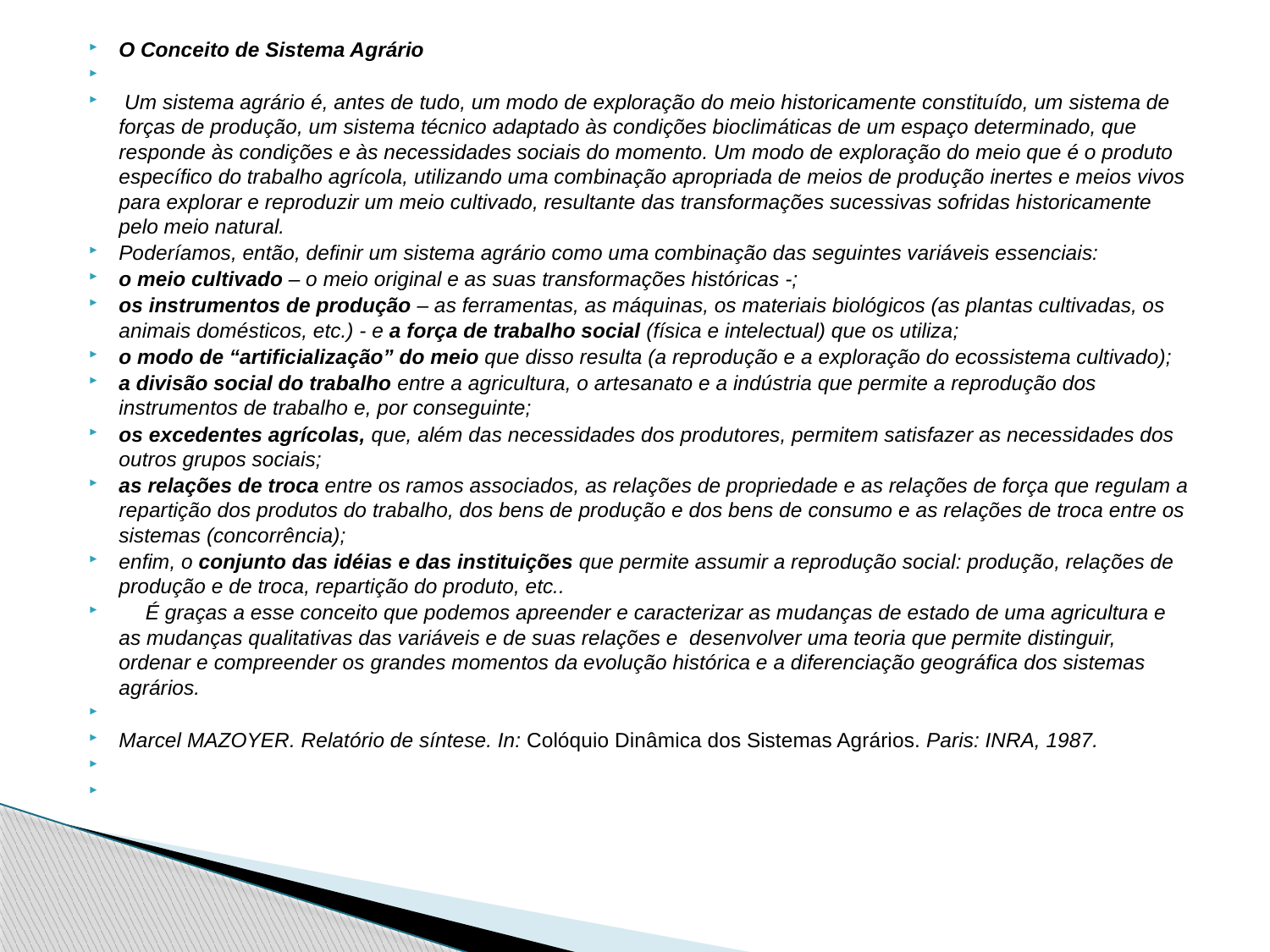

O Conceito de Sistema Agrário

 Um sistema agrário é, antes de tudo, um modo de exploração do meio historicamente constituído, um sistema de forças de produção, um sistema técnico adaptado às condições bioclimáticas de um espaço determinado, que responde às condições e às necessidades sociais do momento. Um modo de exploração do meio que é o produto específico do trabalho agrícola, utilizando uma combinação apropriada de meios de produção inertes e meios vivos para explorar e reproduzir um meio cultivado, resultante das transformações sucessivas sofridas historicamente pelo meio natural.
Poderíamos, então, definir um sistema agrário como uma combinação das seguintes variáveis essenciais:
o meio cultivado – o meio original e as suas transformações históricas -;
os instrumentos de produção – as ferramentas, as máquinas, os materiais biológicos (as plantas cultivadas, os animais domésticos, etc.) - e a força de trabalho social (física e intelectual) que os utiliza;
o modo de “artificialização” do meio que disso resulta (a reprodução e a exploração do ecossistema cultivado);
a divisão social do trabalho entre a agricultura, o artesanato e a indústria que permite a reprodução dos instrumentos de trabalho e, por conseguinte;
os excedentes agrícolas, que, além das necessidades dos produtores, permitem satisfazer as necessidades dos outros grupos sociais;
as relações de troca entre os ramos associados, as relações de propriedade e as relações de força que regulam a repartição dos produtos do trabalho, dos bens de produção e dos bens de consumo e as relações de troca entre os sistemas (concorrência);
enfim, o conjunto das idéias e das instituições que permite assumir a reprodução social: produção, relações de produção e de troca, repartição do produto, etc..
	É graças a esse conceito que podemos apreender e caracterizar as mudanças de estado de uma agricultura e as mudanças qualitativas das variáveis e de suas relações e  desenvolver uma teoria que permite distinguir, ordenar e compreender os grandes momentos da evolução histórica e a diferenciação geográfica dos sistemas agrários.

Marcel Mazoyer. Relatório de síntese. In: Colóquio Dinâmica dos Sistemas Agrários. Paris: INRA, 1987.

#